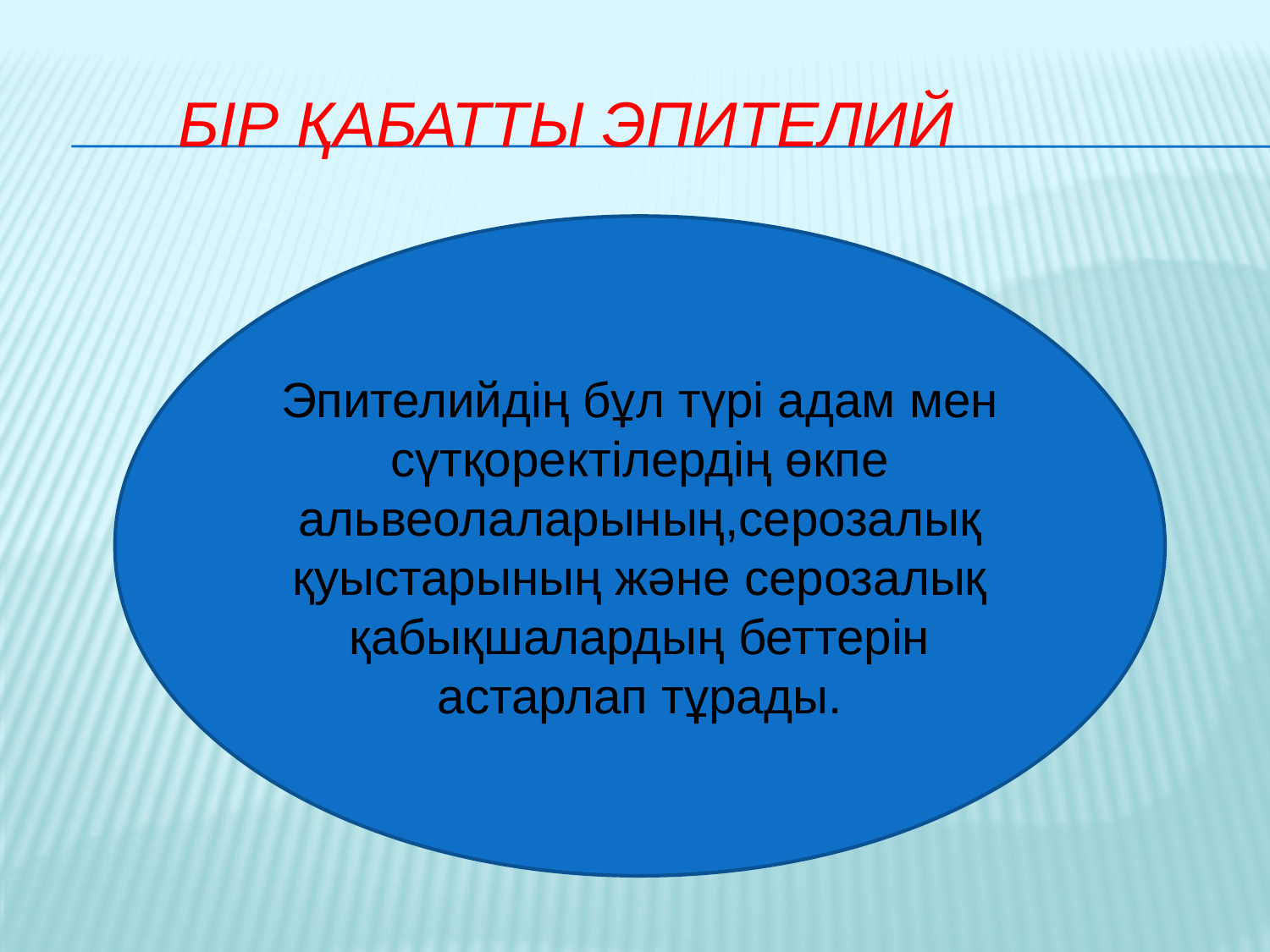

# Бір қабатты эпителий
Эпителийдің бұл түрі адам мен сүтқоректілердің өкпе альвеолаларының,серозалық қуыстарының және серозалық қабықшалардың беттерін астарлап тұрады.